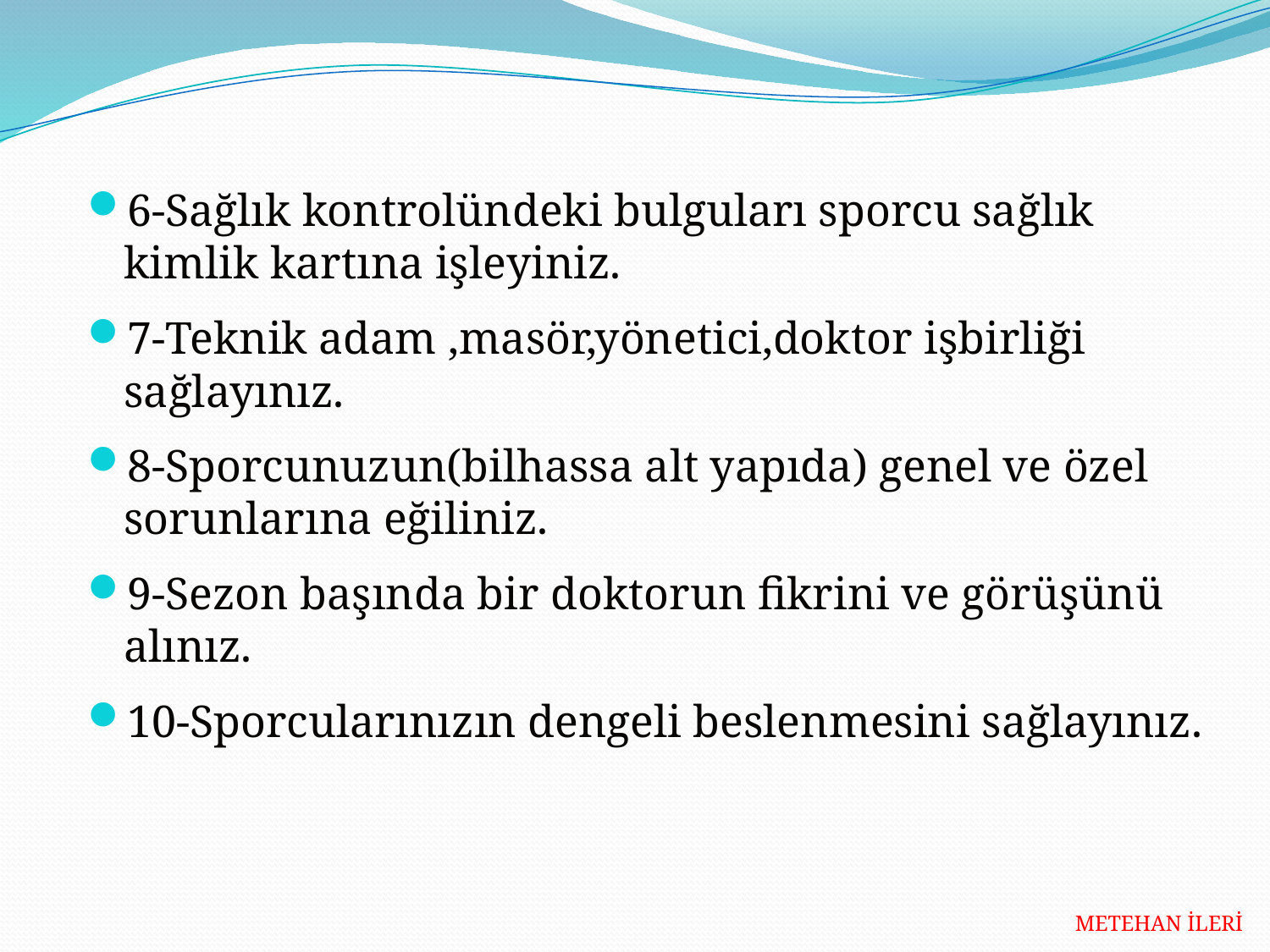

6-Sağlık kontrolündeki bulguları sporcu sağlık kimlik kartına işleyiniz.
7-Teknik adam ,masör,yönetici,doktor işbirliği sağlayınız.
8-Sporcunuzun(bilhassa alt yapıda) genel ve özel sorunlarına eğiliniz.
9-Sezon başında bir doktorun fikrini ve görüşünü alınız.
10-Sporcularınızın dengeli beslenmesini sağlayınız.

METEHAN İLERİ